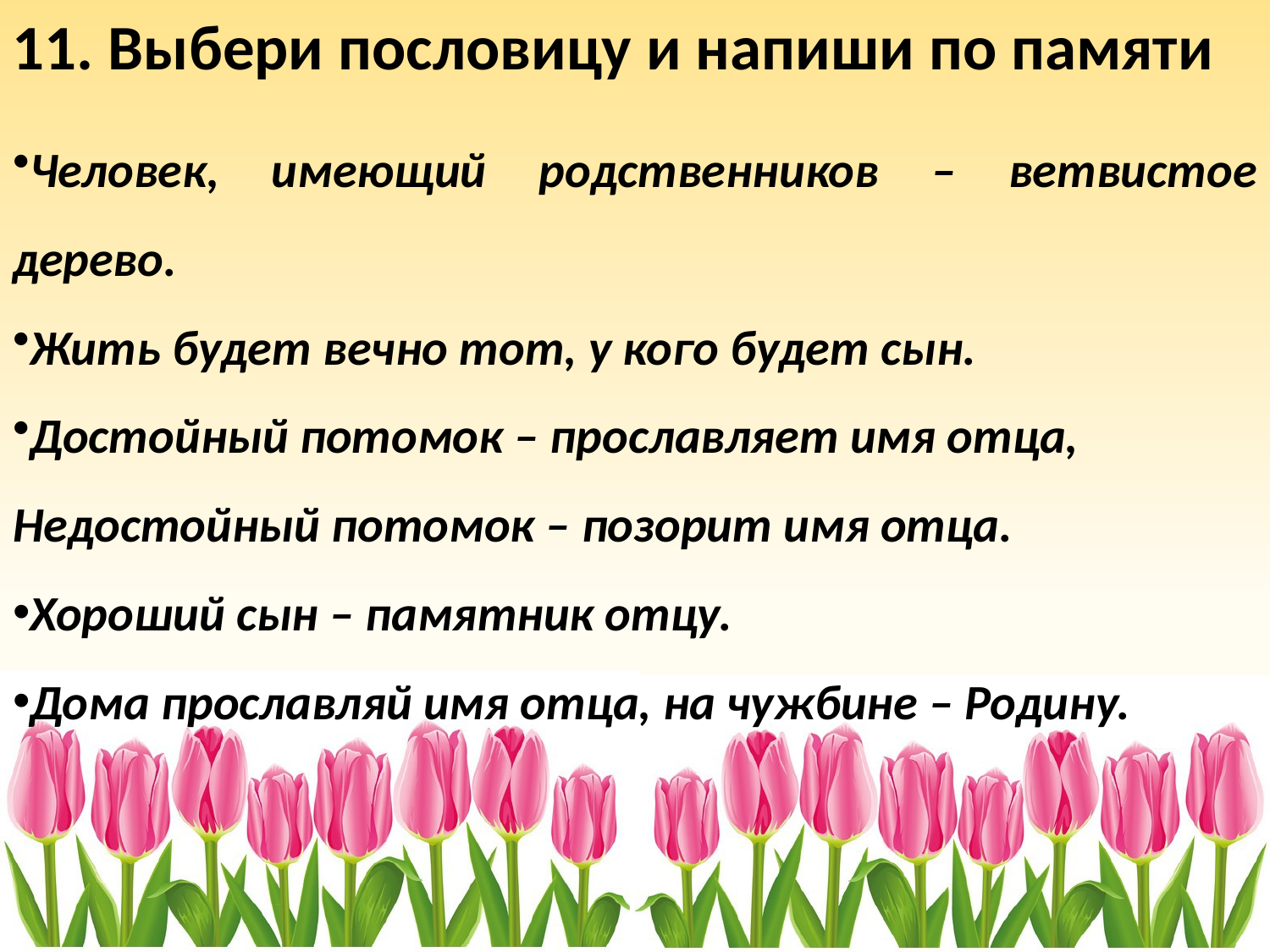

11. Выбери пословицу и напиши по памяти
Человек, имеющий родственников – ветвистое дерево.
Жить будет вечно тот, у кого будет сын.
Достойный потомок – прославляет имя отца,
Недостойный потомок – позорит имя отца.
Хороший сын – памятник отцу.
Дома прославляй имя отца, на чужбине – Родину.